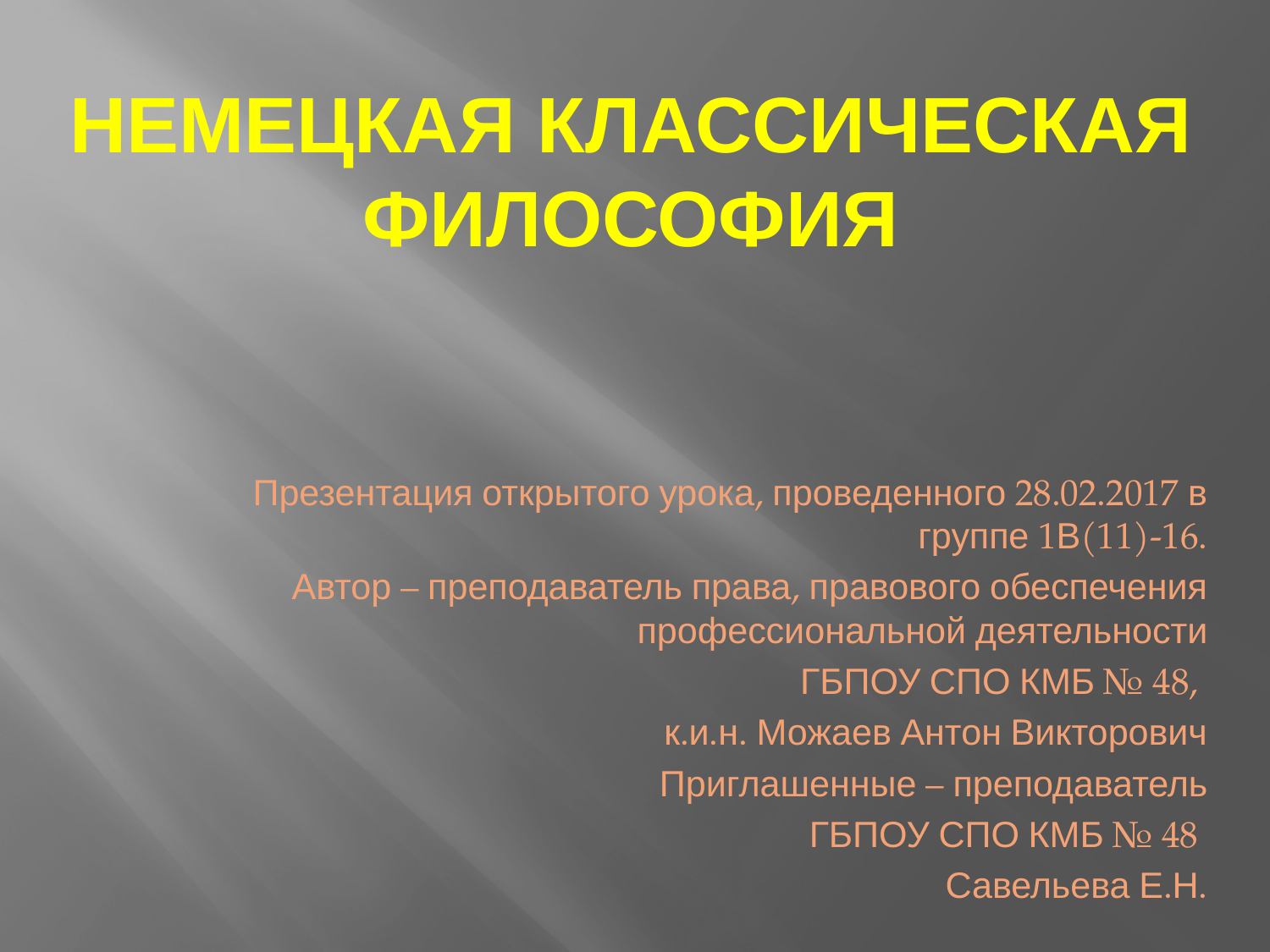

# Немецкая классическая философия
Презентация открытого урока, проведенного 28.02.2017 в группе 1В(11)-16.
Автор – преподаватель права, правового обеспечения профессиональной деятельности
 ГБПОУ СПО КМБ № 48,
к.и.н. Можаев Антон Викторович
 Приглашенные – преподаватель
ГБПОУ СПО КМБ № 48
Савельева Е.Н.